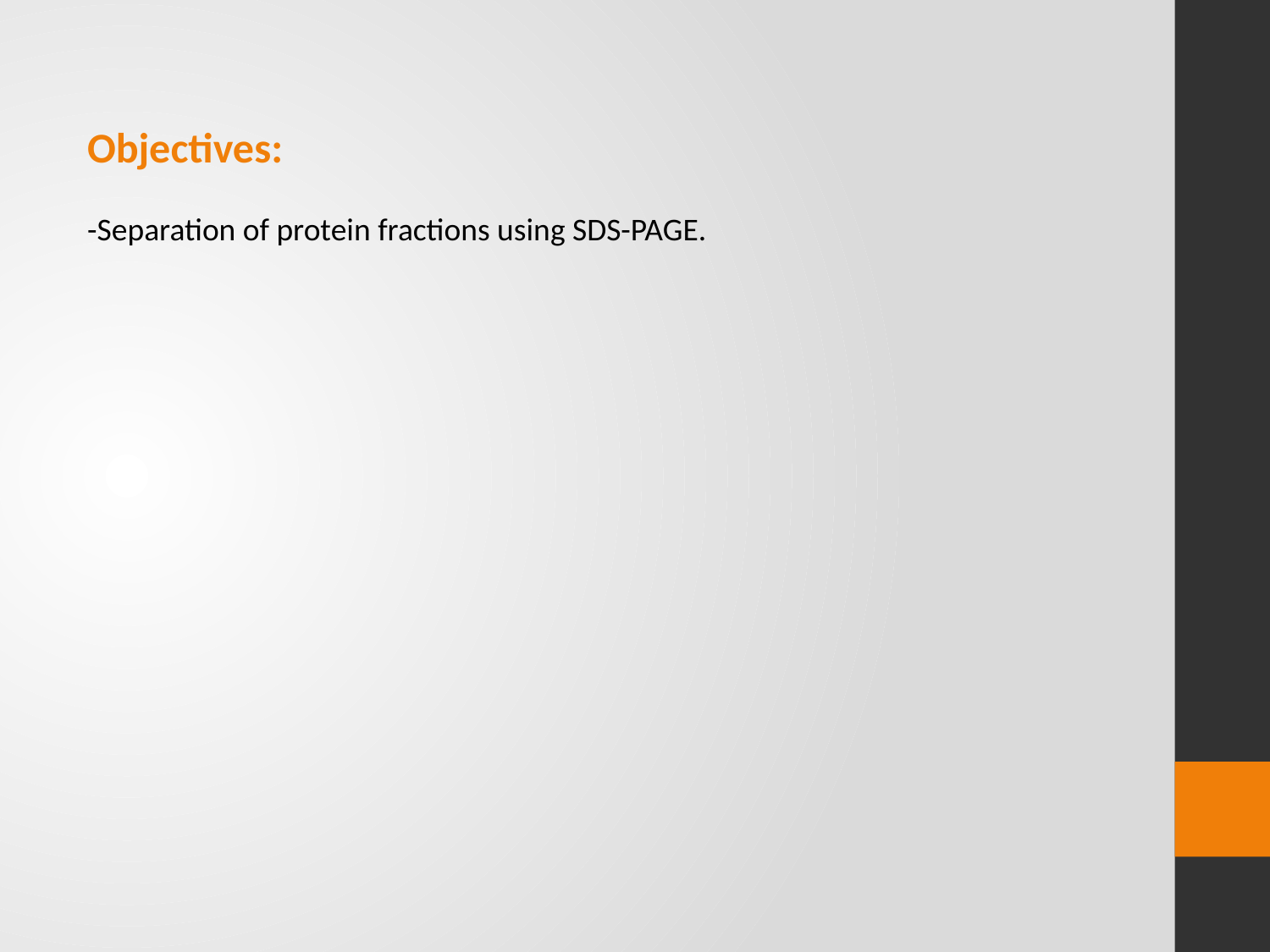

Objectives:

-Separation of protein fractions using SDS-PAGE.